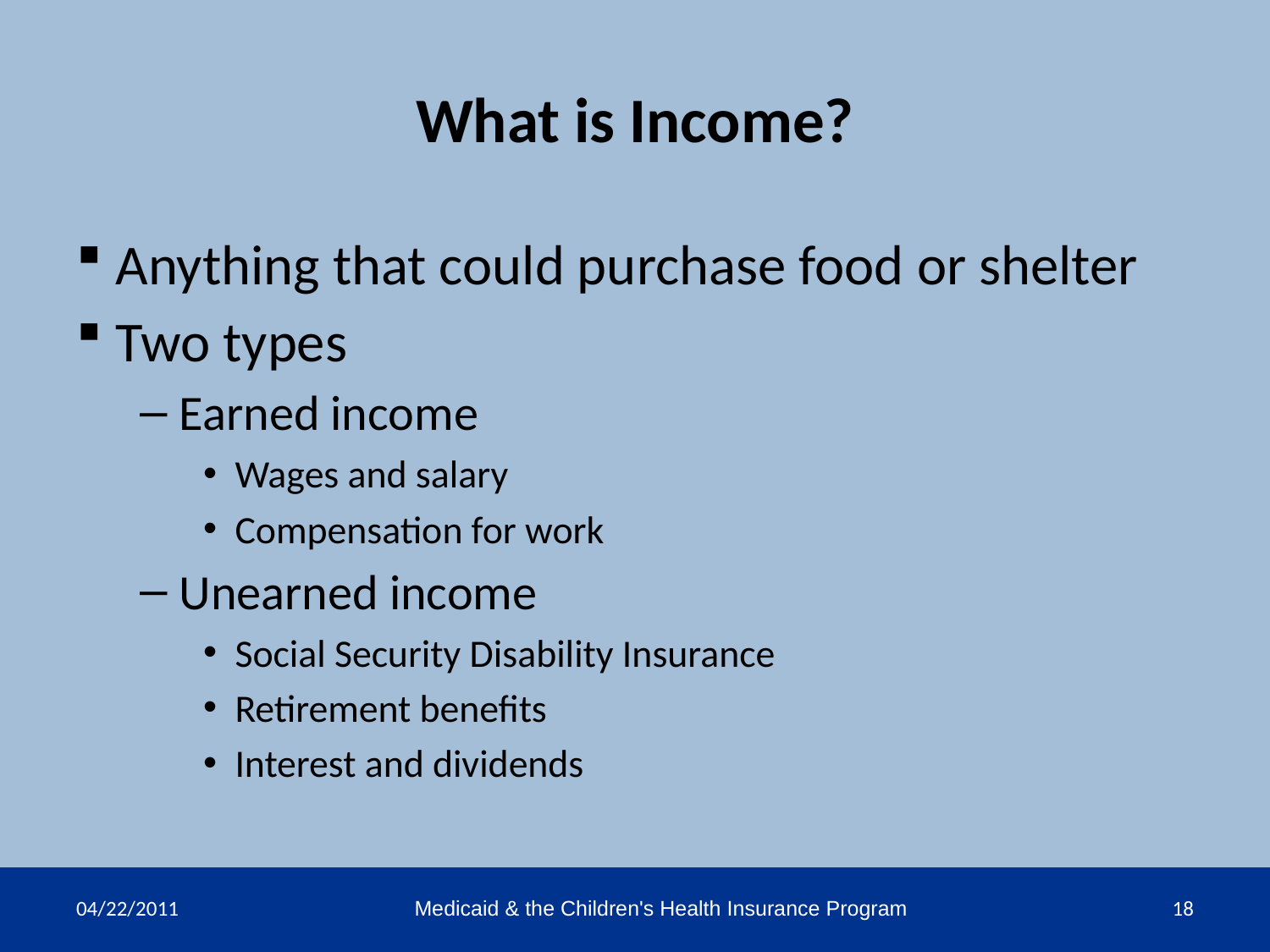

# What is Income?
Anything that could purchase food or shelter
Two types
Earned income
Wages and salary
Compensation for work
Unearned income
Social Security Disability Insurance
Retirement benefits
Interest and dividends
04/22/2011
Medicaid & the Children's Health Insurance Program
18